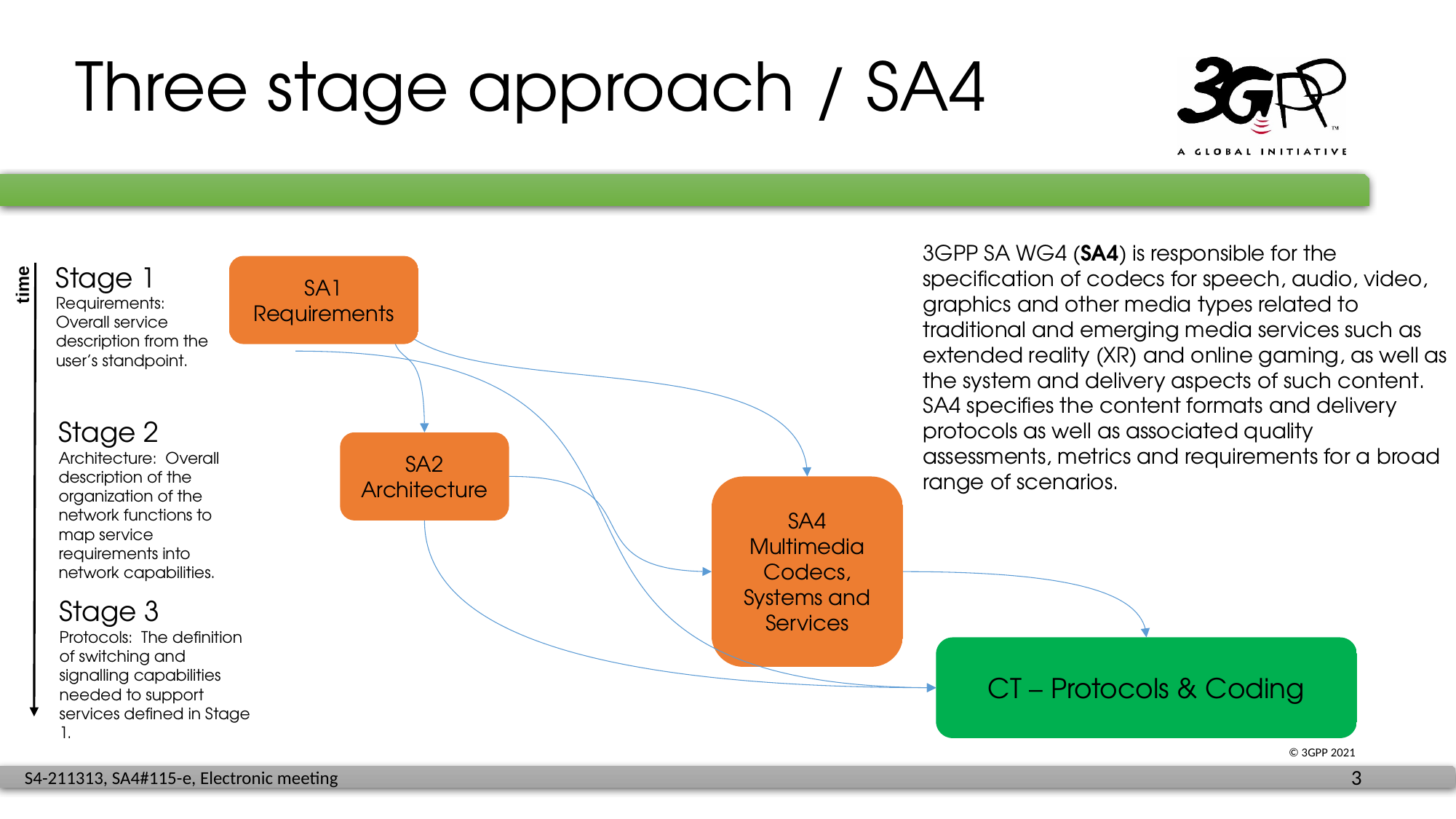

# Three stage approach / SA4
3GPP SA WG4 (SA4) is responsible for the specification of codecs for speech, audio, video, graphics and other media types related to traditional and emerging media services such as extended reality (XR) and online gaming, as well as the system and delivery aspects of such content.
SA4 specifies the content formats and delivery protocols as well as associated quality assessments, metrics and requirements for a broad range of scenarios.
Stage 1 Requirements: Overall service description from the user’s standpoint.
SA1
Requirements
time
Stage 2
Architecture:  Overall description of the organization of the network functions to map service requirements into network capabilities.
SA2
Architecture
SA4
Multimedia Codecs, Systems and Services
Stage 3
Protocols:  The definition of switching and signalling capabilities needed to support services defined in Stage 1.
CT – Protocols & Coding